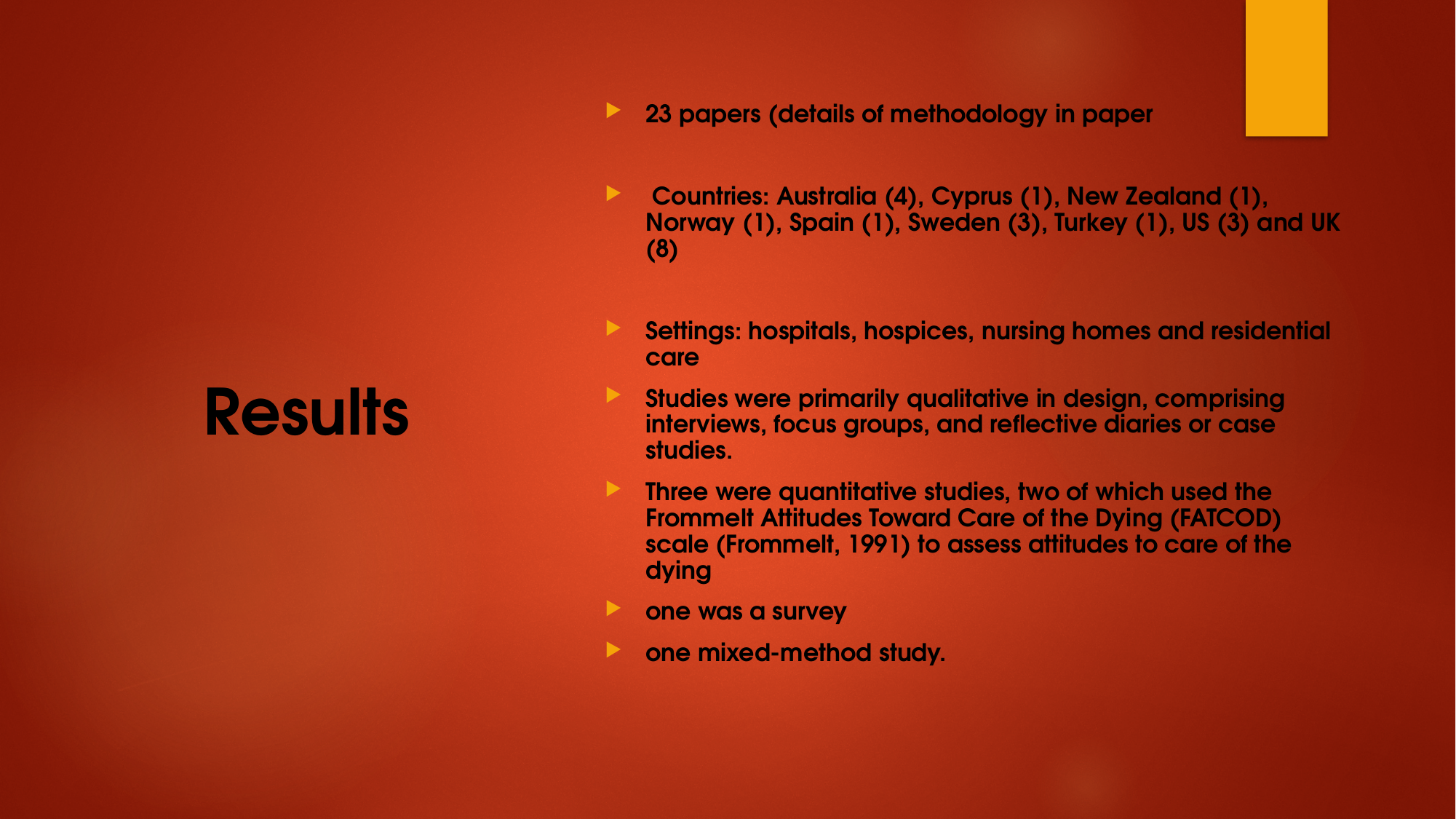

23 papers (details of methodology in paper

 Countries: Australia (4), Cyprus (1), New Zealand (1), Norway (1), Spain (1), Sweden (3), Turkey (1), US (3) and UK (8)

Settings: hospitals, hospices, nursing homes and residential care
Studies were primarily qualitative in design, comprising interviews, focus groups, and reflective diaries or case studies.
Three were quantitative studies, two of which used the Frommelt Attitudes Toward Care of the Dying (FATCOD) scale (Frommelt, 1991) to assess attitudes to care of the dying
one was a survey
one mixed-method study.

# Results